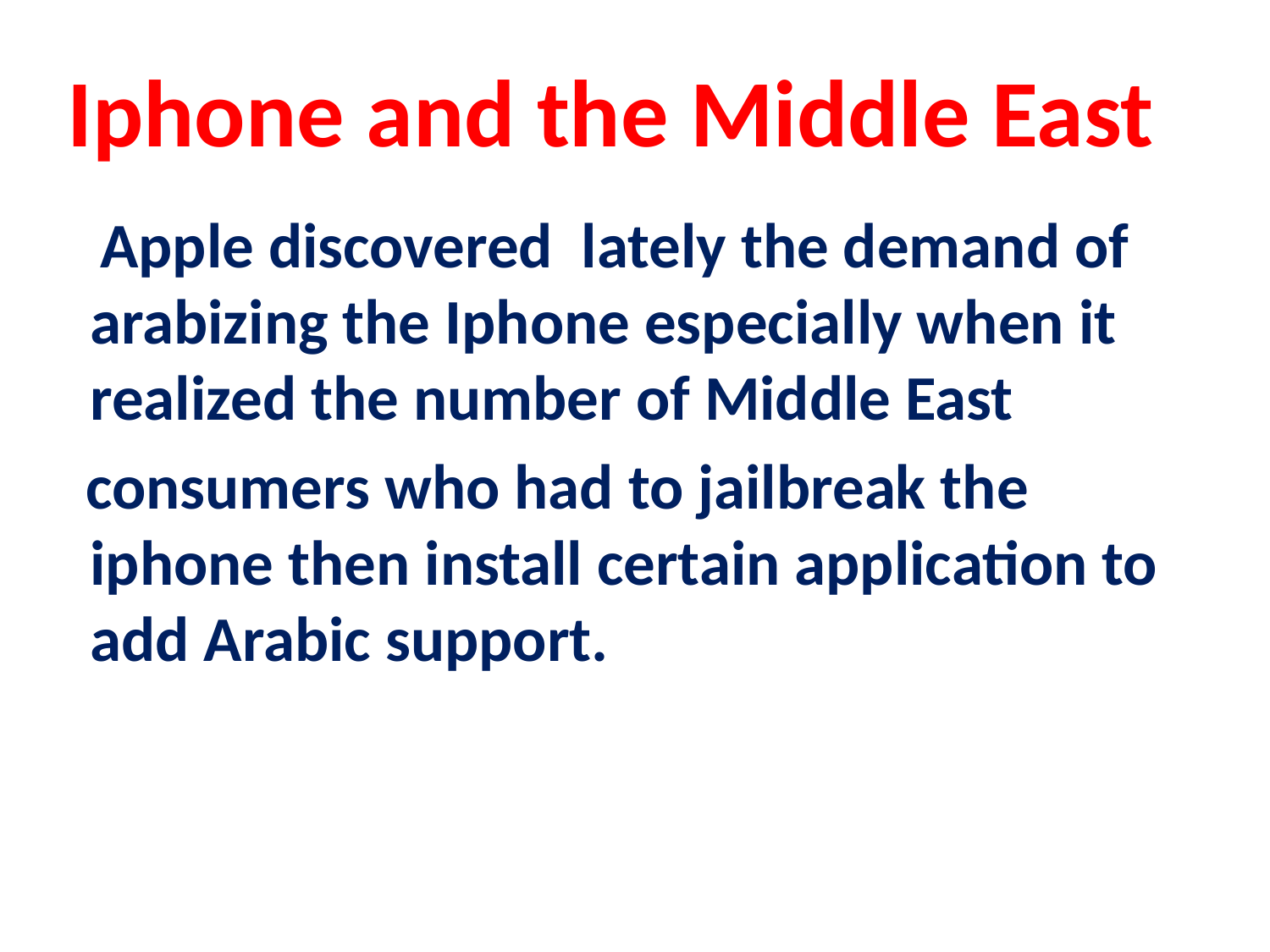

# Iphone and the Middle East
    Apple discovered  lately the demand of arabizing the Iphone especially when it realized the number of Middle East
   consumers who had to jailbreak the iphone then install certain application to add Arabic support.